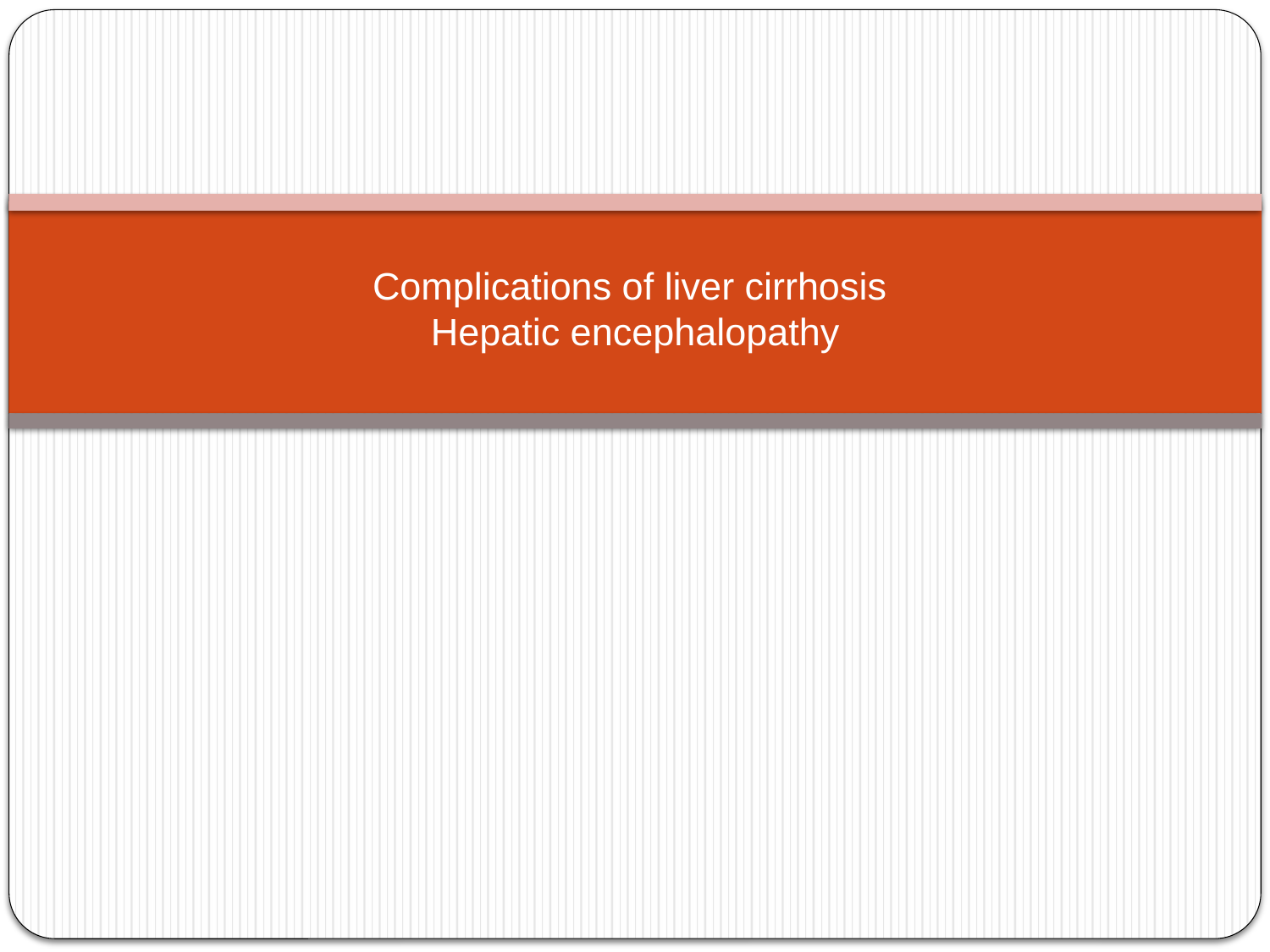

# Complications of liver cirrhosis Hepatic encephalopathy